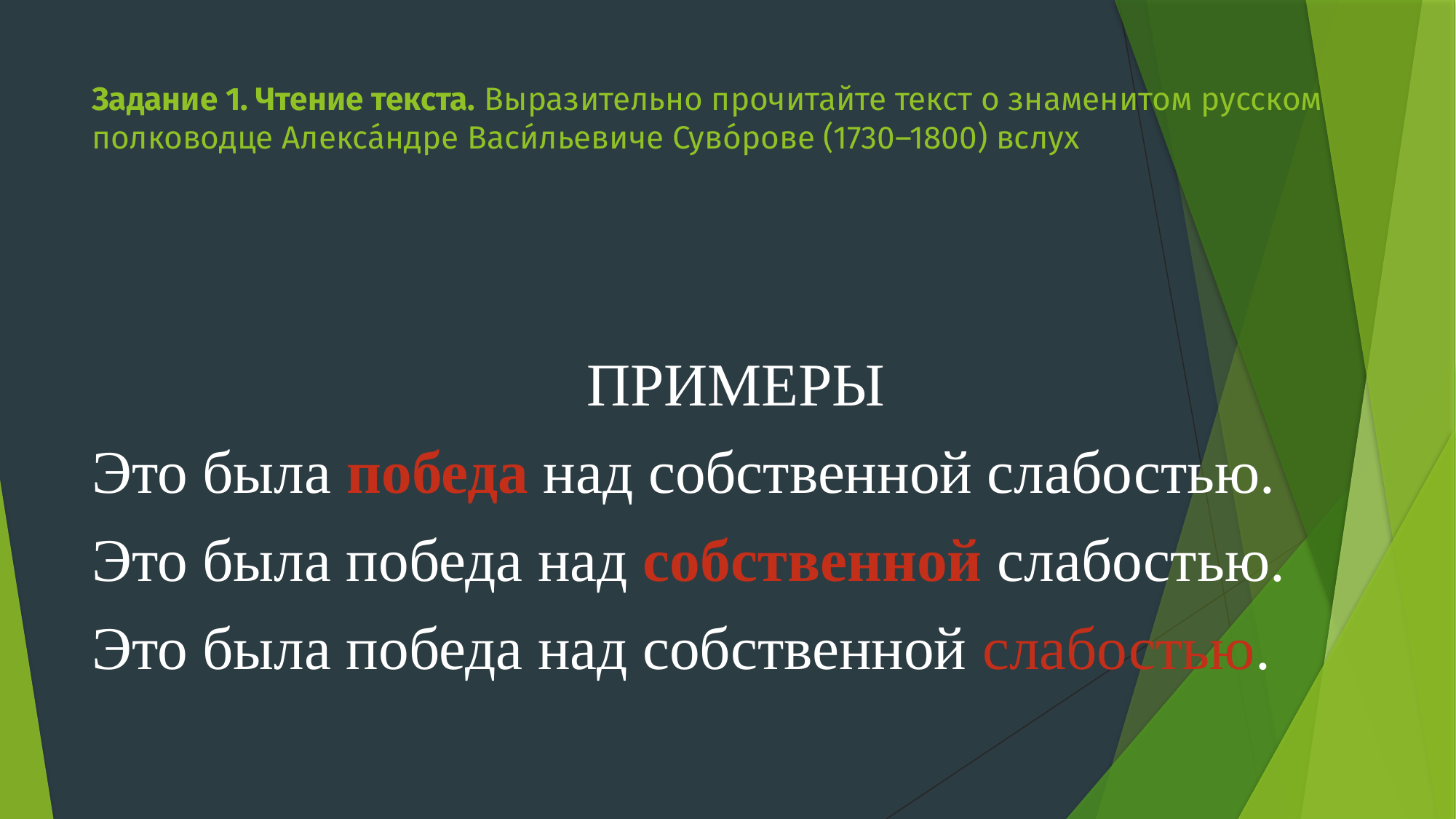

# Задание 1. Чтение текста. Выразительно прочитайте текст о знаменитом русском полководце Алекса́ндре Васи́льевиче Суво́рове (1730–1800) вслух
ПРИМЕРЫ
Это была победа над собственной слабостью.
Это была победа над собственной слабостью.
Это была победа над собственной слабостью.